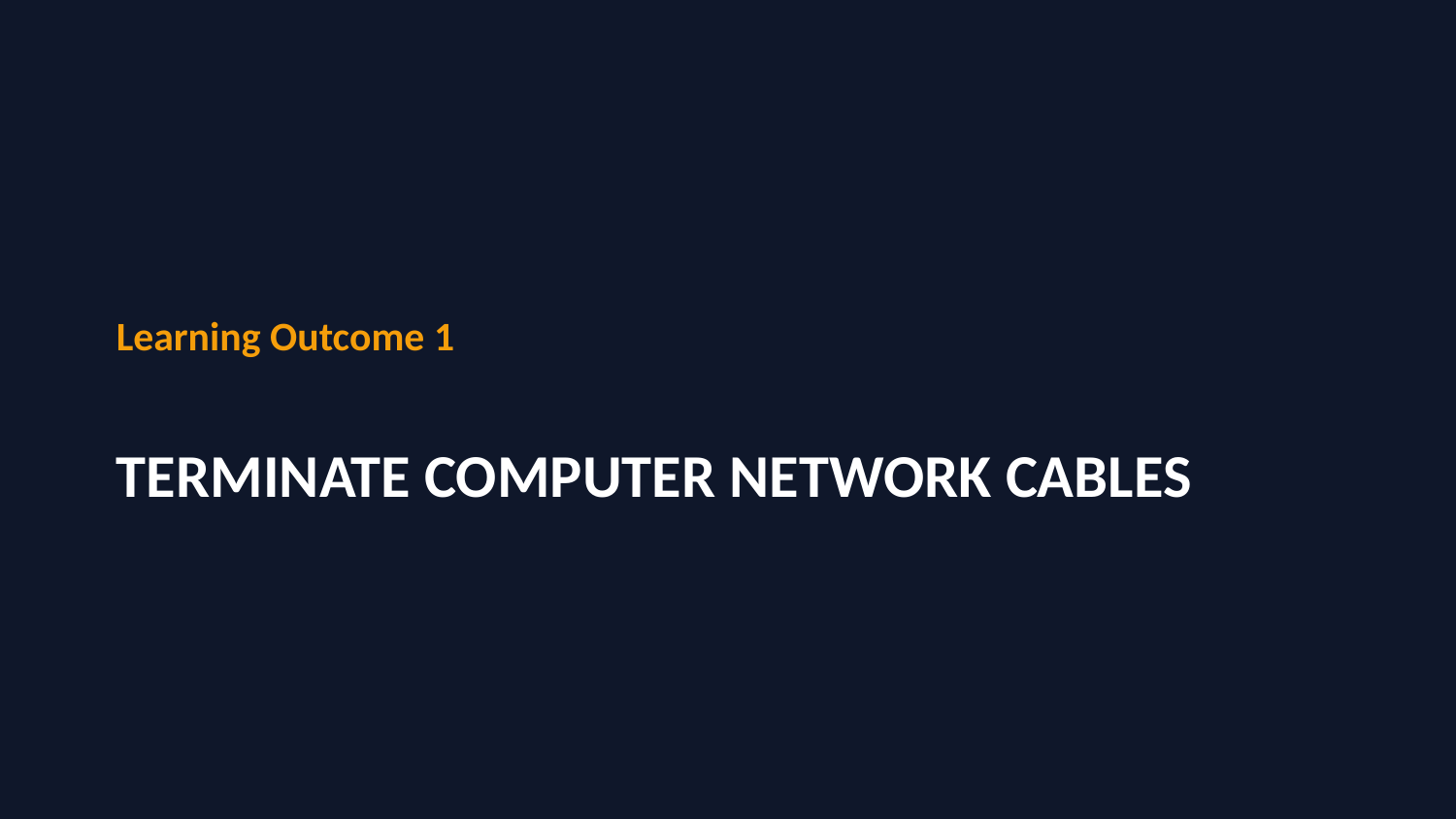

Learning Outcome 1
TERMINATE COMPUTER NETWORK CABLES